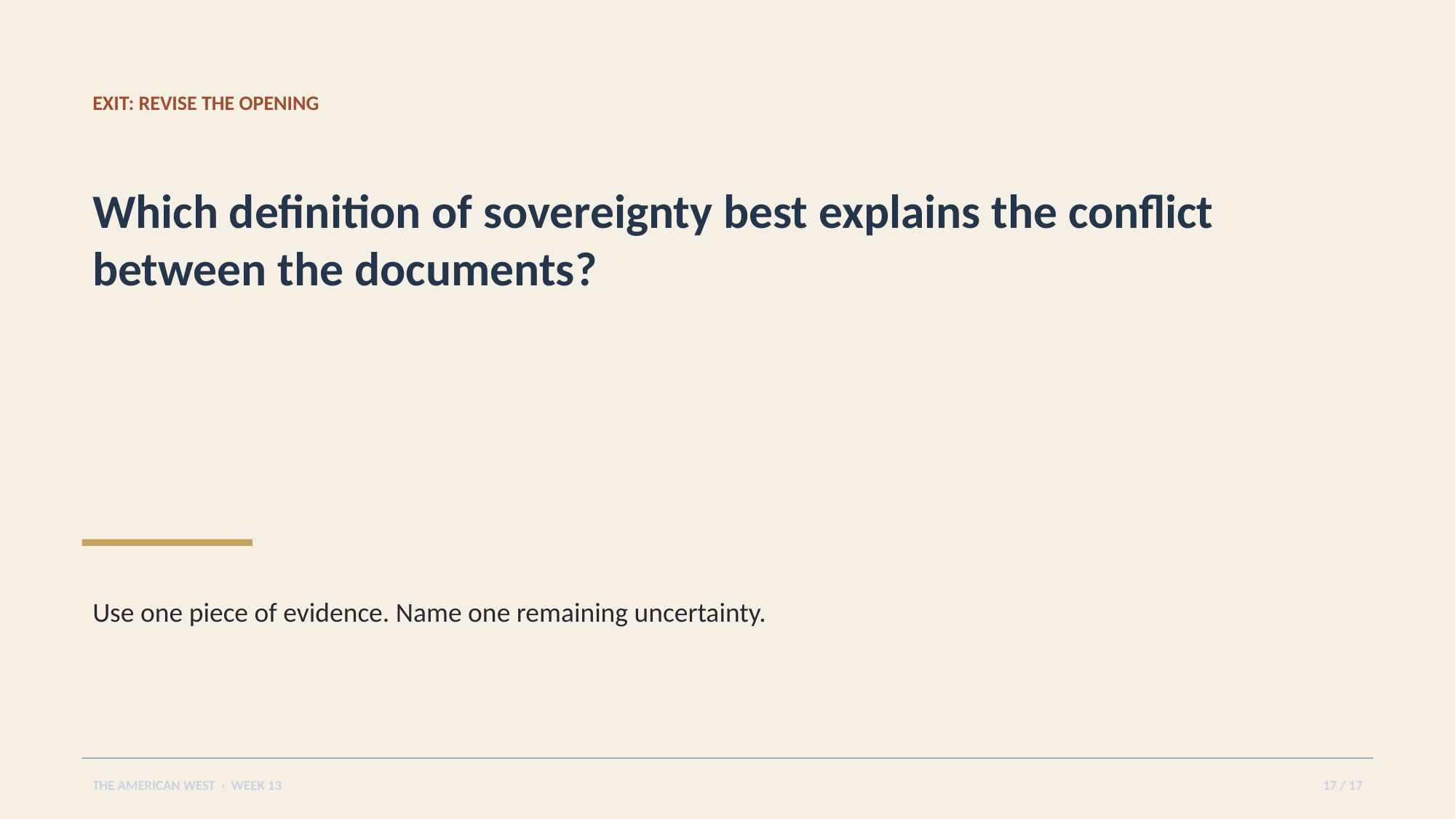

EXIT: REVISE THE OPENING
Which definition of sovereignty best explains the conflict between the documents?

Use one piece of evidence. Name one remaining uncertainty.

THE AMERICAN WEST  ·  WEEK 13
17 / 17